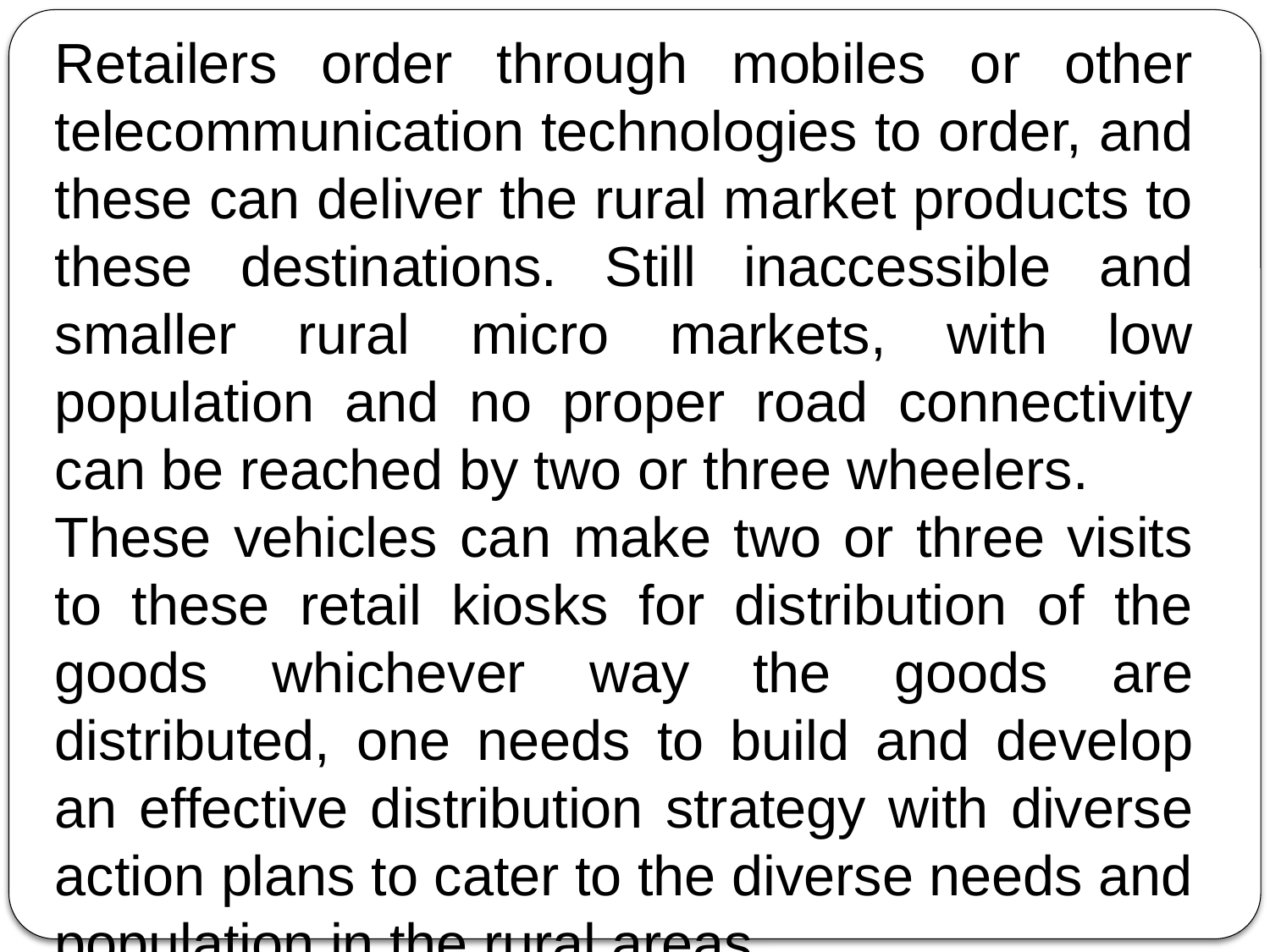

Retailers order through mobiles or other telecommunication technologies to order, and these can deliver the rural market products to these destinations. Still inaccessible and smaller rural micro markets, with low population and no proper road connectivity can be reached by two or three wheelers.
These vehicles can make two or three visits to these retail kiosks for distribution of the goods whichever way the goods are distributed, one needs to build and develop an effective distribution strategy with diverse action plans to cater to the diverse needs and population in the rural areas.